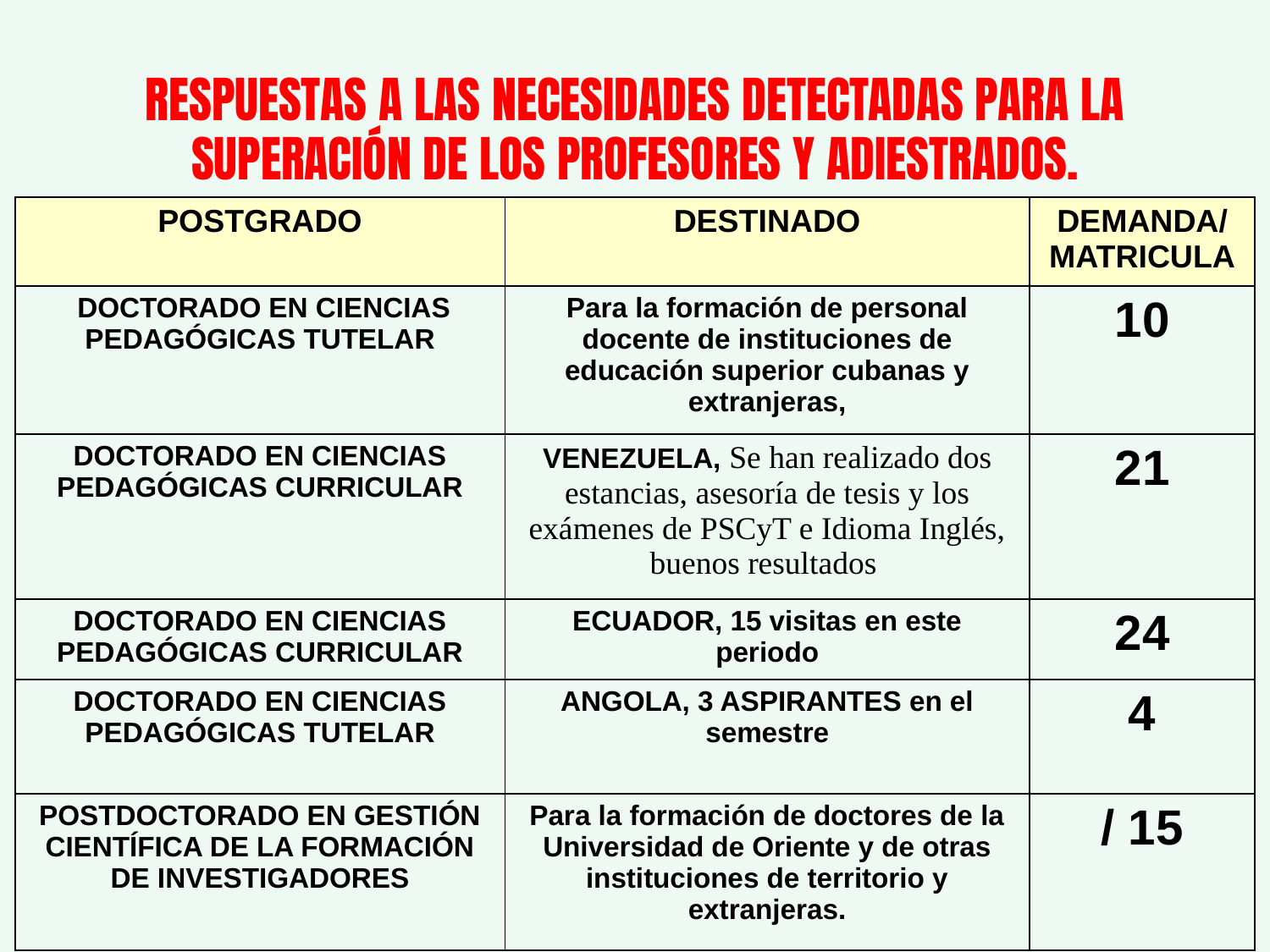

RESPUESTAS A LAS NECESIDADES DETECTADAS PARA LA SUPERACIÓN DE LOS PROFESORES Y ADIESTRADOS.
| POSTGRADO | DESTINADO | DEMANDA/ MATRICULA |
| --- | --- | --- |
| DOCTORADO EN CIENCIAS PEDAGÓGICAS TUTELAR | Para la formación de personal docente de instituciones de educación superior cubanas y extranjeras, | 10 |
| DOCTORADO EN CIENCIAS PEDAGÓGICAS CURRICULAR | VENEZUELA, Se han realizado dos estancias, asesoría de tesis y los exámenes de PSCyT e Idioma Inglés, buenos resultados | 21 |
| DOCTORADO EN CIENCIAS PEDAGÓGICAS CURRICULAR | ECUADOR, 15 visitas en este periodo | 24 |
| DOCTORADO EN CIENCIAS PEDAGÓGICAS TUTELAR | ANGOLA, 3 ASPIRANTES en el semestre | 4 |
| POSTDOCTORADO EN GESTIÓN CIENTÍFICA DE LA FORMACIÓN DE INVESTIGADORES | Para la formación de doctores de la Universidad de Oriente y de otras instituciones de territorio y extranjeras. | / 15 |